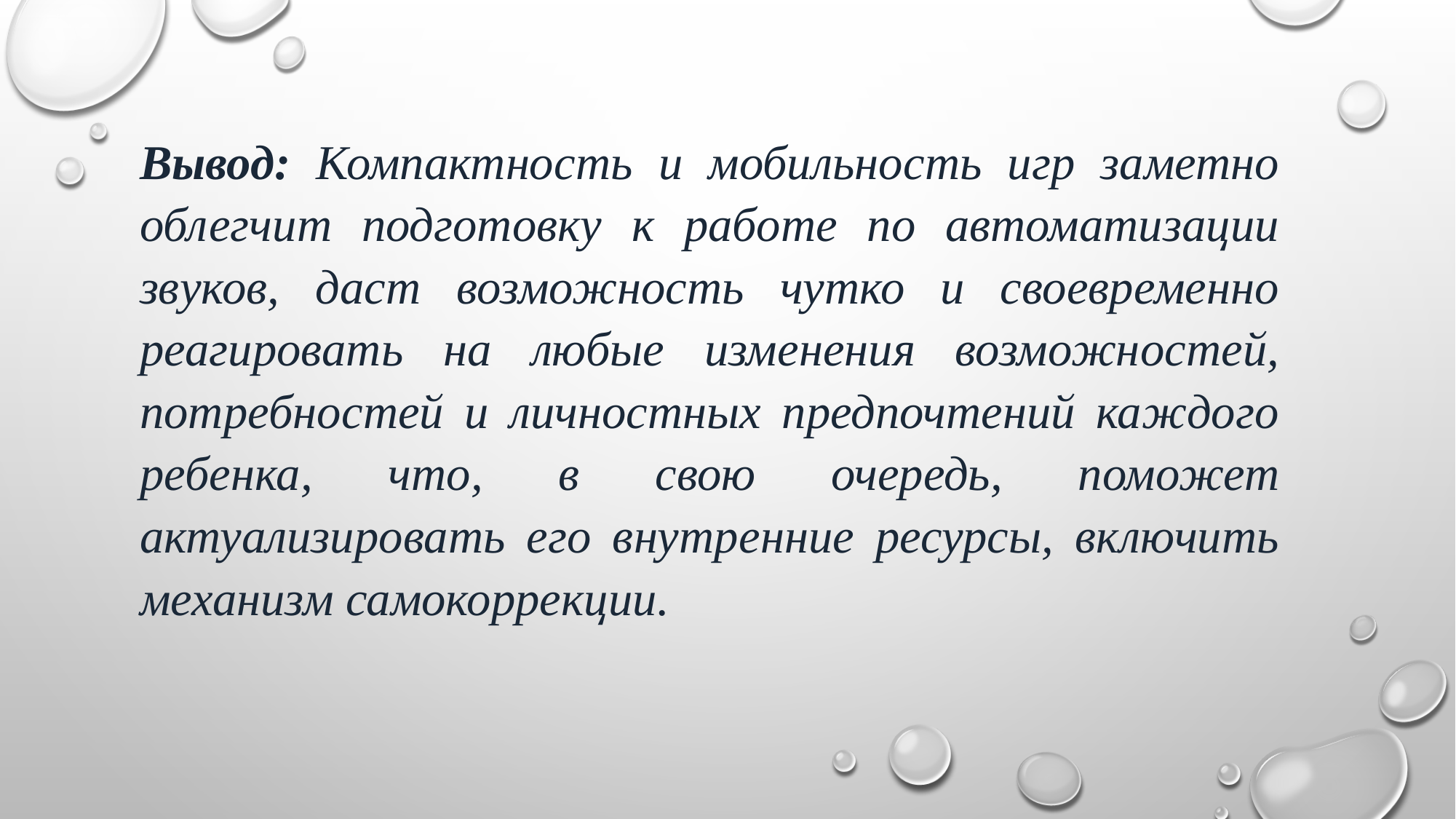

Вывод: Компактность и мобильность игр заметно облегчит подготовку к работе по автоматизации звуков, даст возможность чутко и своевременно реагировать на любые изменения возможностей, потребностей и личностных предпочтений каждого ребенка, что, в свою очередь, поможет актуализировать его внутренние ресурсы, включить механизм самокоррекции.